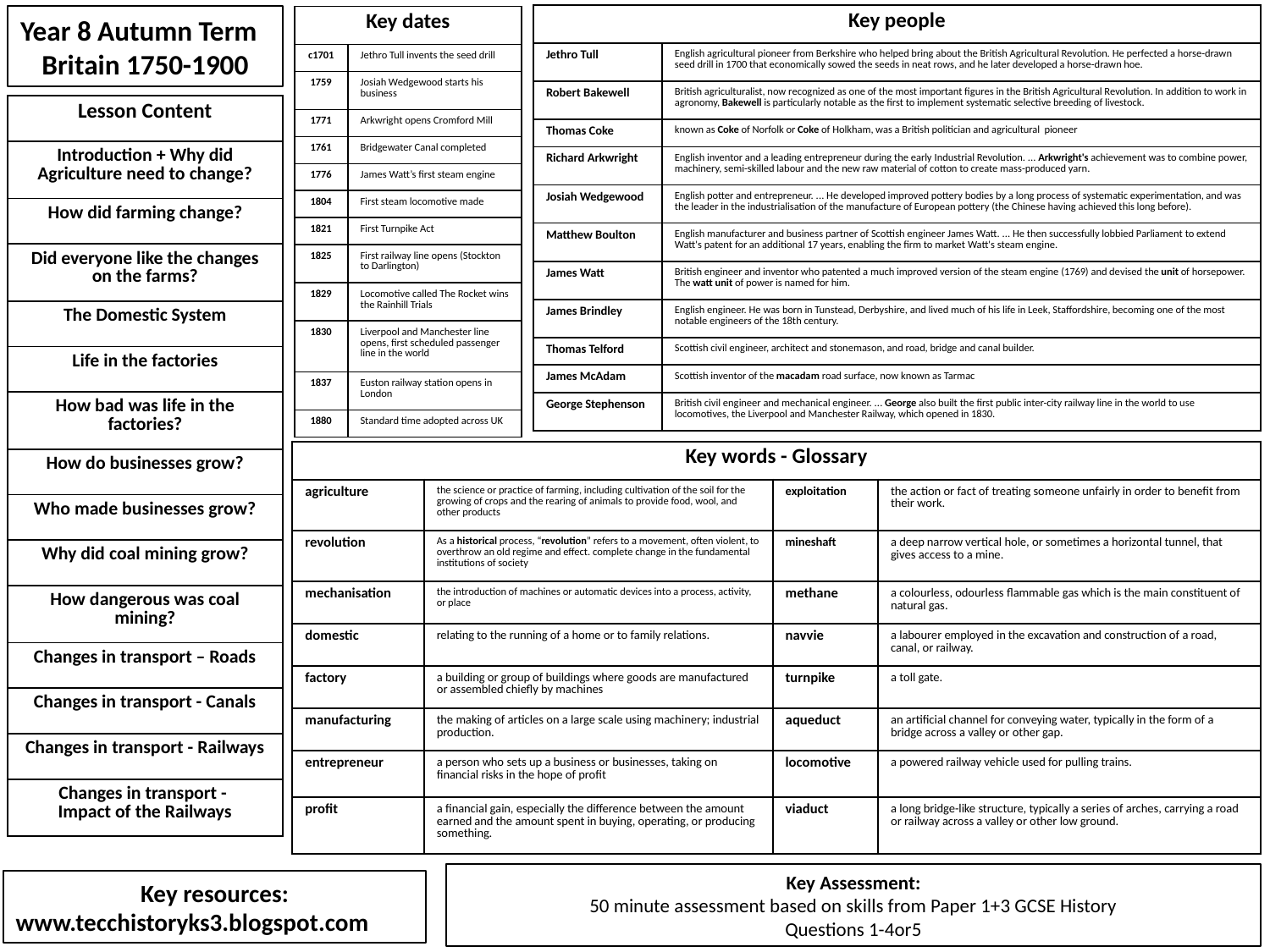

| Key people |  |
| --- | --- |
| Jethro Tull | English agricultural pioneer from Berkshire who helped bring about the British Agricultural Revolution. He perfected a horse-drawn seed drill in 1700 that economically sowed the seeds in neat rows, and he later developed a horse-drawn hoe. |
| Robert Bakewell | British agriculturalist, now recognized as one of the most important figures in the British Agricultural Revolution. In addition to work in agronomy, Bakewell is particularly notable as the first to implement systematic selective breeding of livestock. |
| Thomas Coke | known as Coke of Norfolk or Coke of Holkham, was a British politician and agricultural  pioneer |
| Richard Arkwright | English inventor and a leading entrepreneur during the early Industrial Revolution. ... Arkwright's achievement was to combine power, machinery, semi-skilled labour and the new raw material of cotton to create mass-produced yarn. |
| Josiah Wedgewood | English potter and entrepreneur. ... He developed improved pottery bodies by a long process of systematic experimentation, and was the leader in the industrialisation of the manufacture of European pottery (the Chinese having achieved this long before). |
| Matthew Boulton | English manufacturer and business partner of Scottish engineer James Watt. ... He then successfully lobbied Parliament to extend Watt's patent for an additional 17 years, enabling the firm to market Watt's steam engine. |
| James Watt | British engineer and inventor who patented a much improved version of the steam engine (1769) and devised the unit of horsepower. The watt unit of power is named for him. |
| James Brindley | English engineer. He was born in Tunstead, Derbyshire, and lived much of his life in Leek, Staffordshire, becoming one of the most notable engineers of the 18th century. |
| Thomas Telford | Scottish civil engineer, architect and stonemason, and road, bridge and canal builder. |
| James McAdam | Scottish inventor of the macadam road surface, now known as Tarmac |
| George Stephenson | British civil engineer and mechanical engineer. ... George also built the first public inter-city railway line in the world to use locomotives, the Liverpool and Manchester Railway, which opened in 1830. |
Year 8 Autumn Term
Britain 1750-1900
| Key dates |  |
| --- | --- |
| c1701 | Jethro Tull invents the seed drill |
| 1759 | Josiah Wedgewood starts his business |
| 1771 | Arkwright opens Cromford Mill |
| 1761 | Bridgewater Canal completed |
| 1776 | James Watt’s first steam engine |
| 1804 | First steam locomotive made |
| 1821 | First Turnpike Act |
| 1825 | First railway line opens (Stockton to Darlington) |
| 1829 | Locomotive called The Rocket wins the Rainhill Trials |
| 1830 | Liverpool and Manchester line opens, first scheduled passenger line in the world |
| 1837 | Euston railway station opens in London |
| 1880 | Standard time adopted across UK |
| Lesson Content |
| --- |
| Introduction + Why did Agriculture need to change? |
| How did farming change? |
| Did everyone like the changes on the farms? |
| The Domestic System |
| Life in the factories |
| How bad was life in the factories? |
| How do businesses grow? |
| Who made businesses grow? |
| Why did coal mining grow? |
| How dangerous was coal mining? |
| Changes in transport – Roads |
| Changes in transport - Canals |
| Changes in transport - Railways |
| Changes in transport -  Impact of the Railways |
| Key words - Glossary |  |  |  |
| --- | --- | --- | --- |
| agriculture | the science or practice of farming, including cultivation of the soil for the growing of crops and the rearing of animals to provide food, wool, and other products | exploitation | the action or fact of treating someone unfairly in order to benefit from their work. |
| revolution | As a historical process, “revolution” refers to a movement, often violent, to overthrow an old regime and effect. complete change in the fundamental institutions of society | mineshaft | a deep narrow vertical hole, or sometimes a horizontal tunnel, that gives access to a mine. |
| mechanisation | the introduction of machines or automatic devices into a process, activity, or place | methane | a colourless, odourless flammable gas which is the main constituent of natural gas. |
| domestic | relating to the running of a home or to family relations. | navvie | a labourer employed in the excavation and construction of a road, canal, or railway. |
| factory | a building or group of buildings where goods are manufactured or assembled chiefly by machines | turnpike | a toll gate. |
| manufacturing | the making of articles on a large scale using machinery; industrial production. | aqueduct | an artificial channel for conveying water, typically in the form of a bridge across a valley or other gap. |
| entrepreneur | a person who sets up a business or businesses, taking on financial risks in the hope of profit | locomotive | a powered railway vehicle used for pulling trains. |
| profit | a financial gain, especially the difference between the amount earned and the amount spent in buying, operating, or producing something. | viaduct | a long bridge-like structure, typically a series of arches, carrying a road or railway across a valley or other low ground. |
Key Assessment:
50 minute assessment based on skills from Paper 1+3 GCSE History
Questions 1-4or5
Key resources:
www.tecchistoryks3.blogspot.com